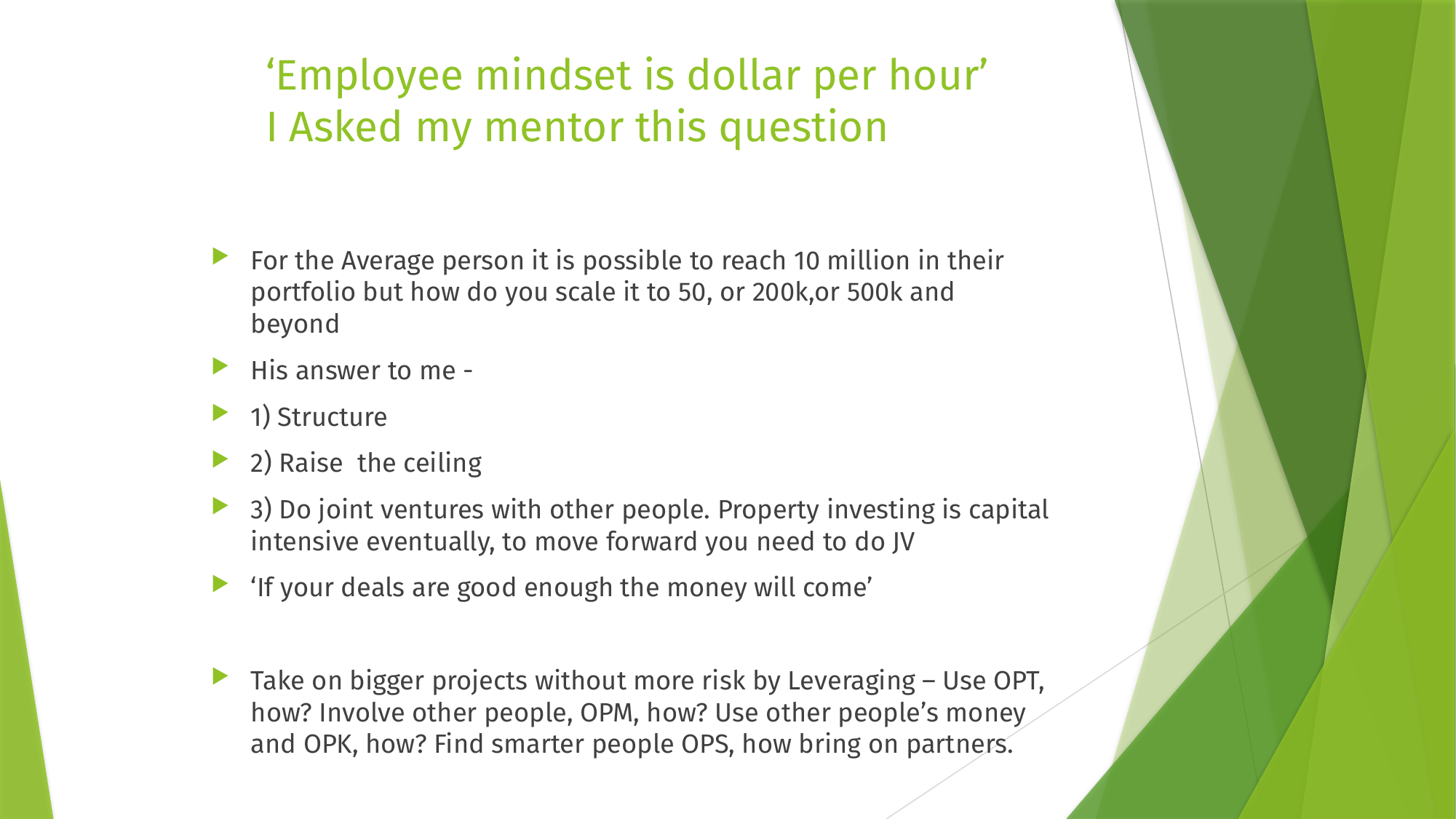

# ‘Employee mindset is dollar per hour’ I Asked my mentor this question
For the Average person it is possible to reach 10 million in their portfolio but how do you scale it to 50, or 200k,or 500k and  beyond
His answer to me -
1) Structure
2) Raise  the ceiling
3) Do joint ventures with other people. Property investing is capital intensive eventually, to move forward you need to do JV
‘If your deals are good enough the money will come’

Take on bigger projects without more risk by Leveraging – Use OPT, how? Involve other people, OPM, how? Use other people’s money and OPK, how? Find smarter people OPS, how bring on partners.